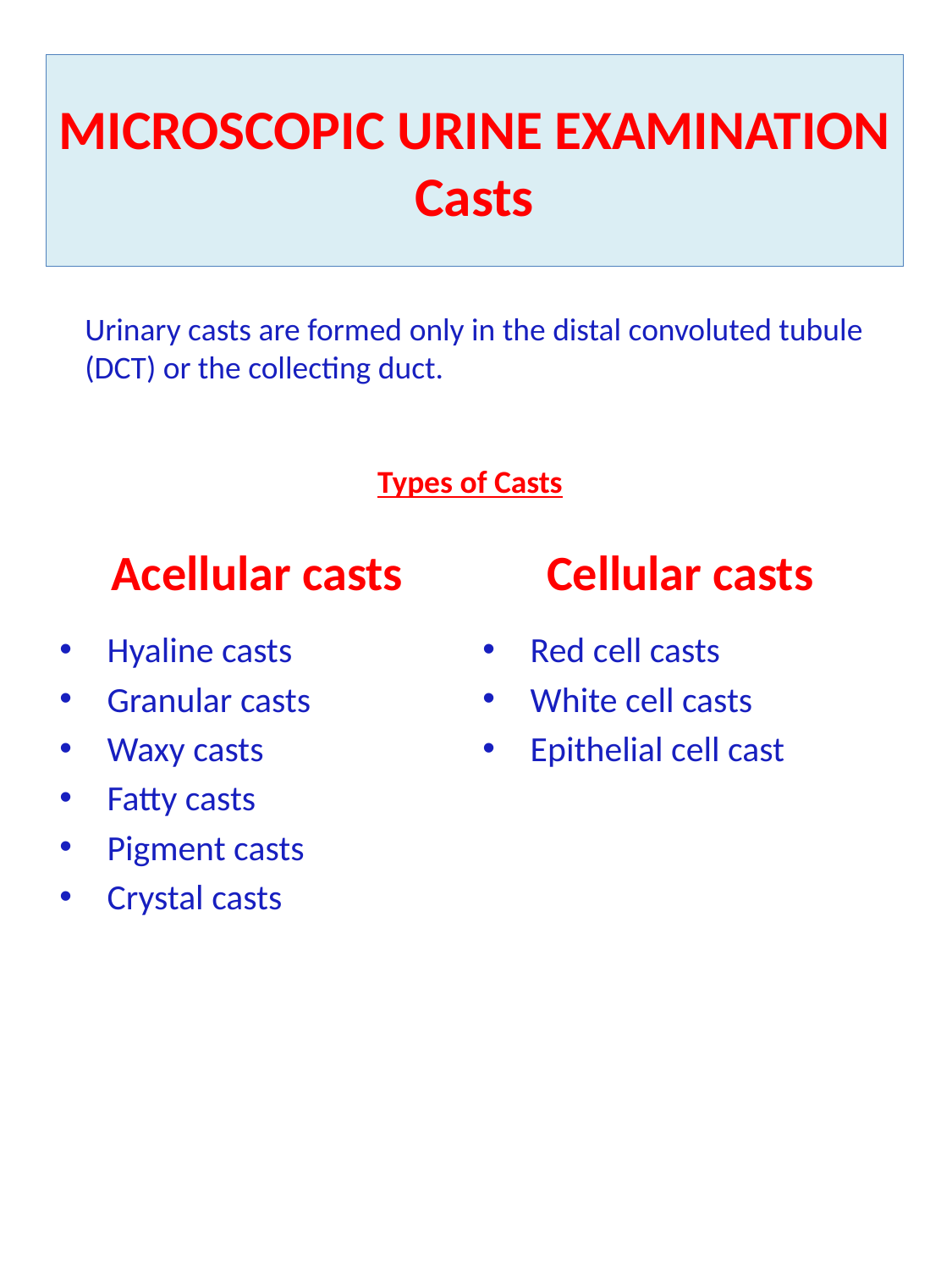

MICROSCOPIC URINE EXAMINATION
Casts
Urinary casts are formed only in the distal convoluted tubule
(DCT) or the collecting duct.

Types of Casts
Acellular casts

Hyaline casts
Granular casts
Waxy casts
Fatty casts
Pigment casts
Crystal casts

Cellular casts

Red cell casts
White cell casts
Epithelial cell cast